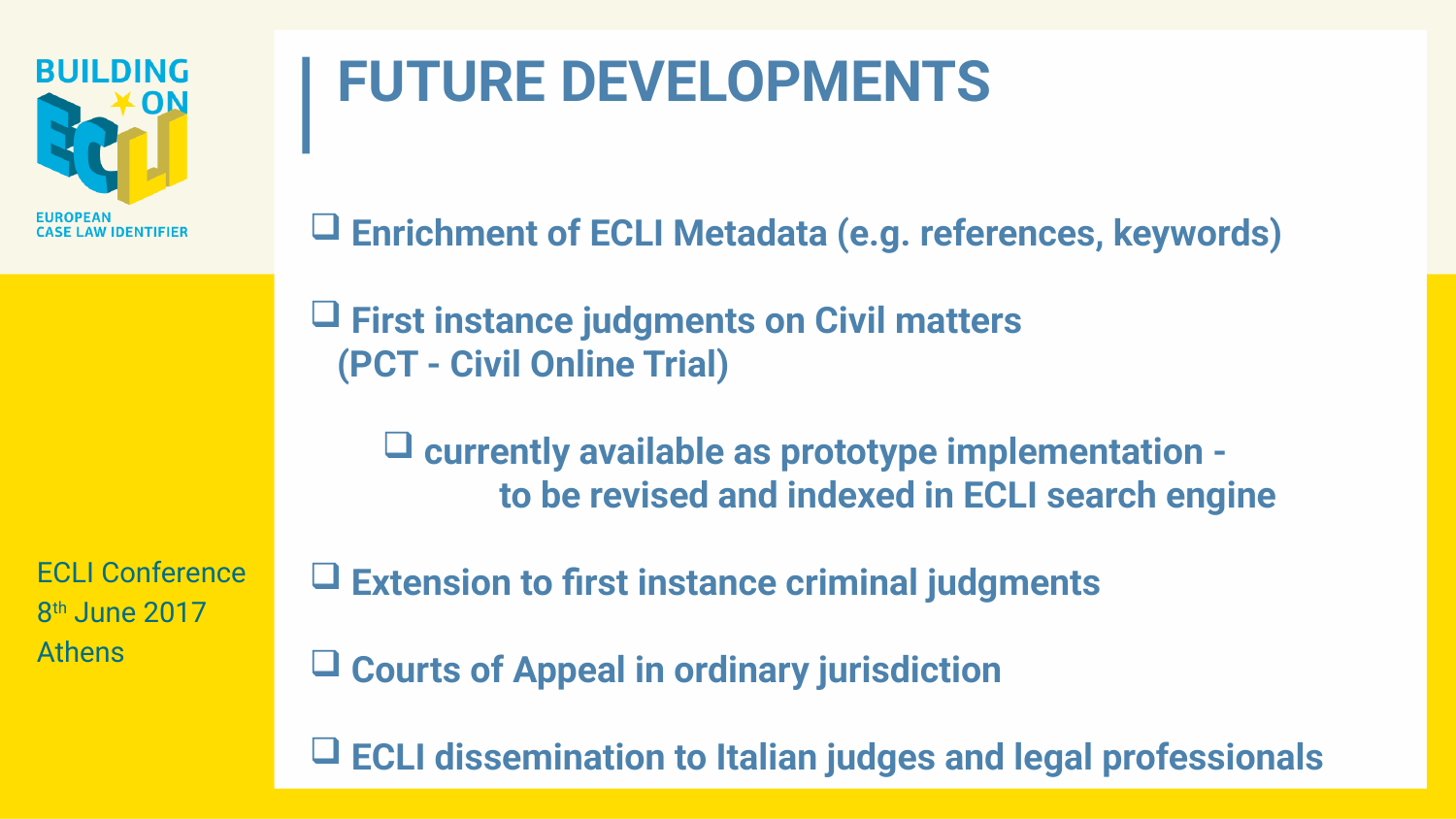

FUTURE DEVELOPMENTS

 Enrichment of ECLI Metadata (e.g. references, keywords)

 First instance judgments on Civil matters                                      (PCT - Civil Online Trial)

 currently available as prototype implementation -                           to be revised and indexed in ECLI search engine

 Extension to first instance criminal judgments

 Courts of Appeal in ordinary jurisdiction

 ECLI dissemination to Italian judges and legal professionals
ECLI Conference
8th June 2017
Athens